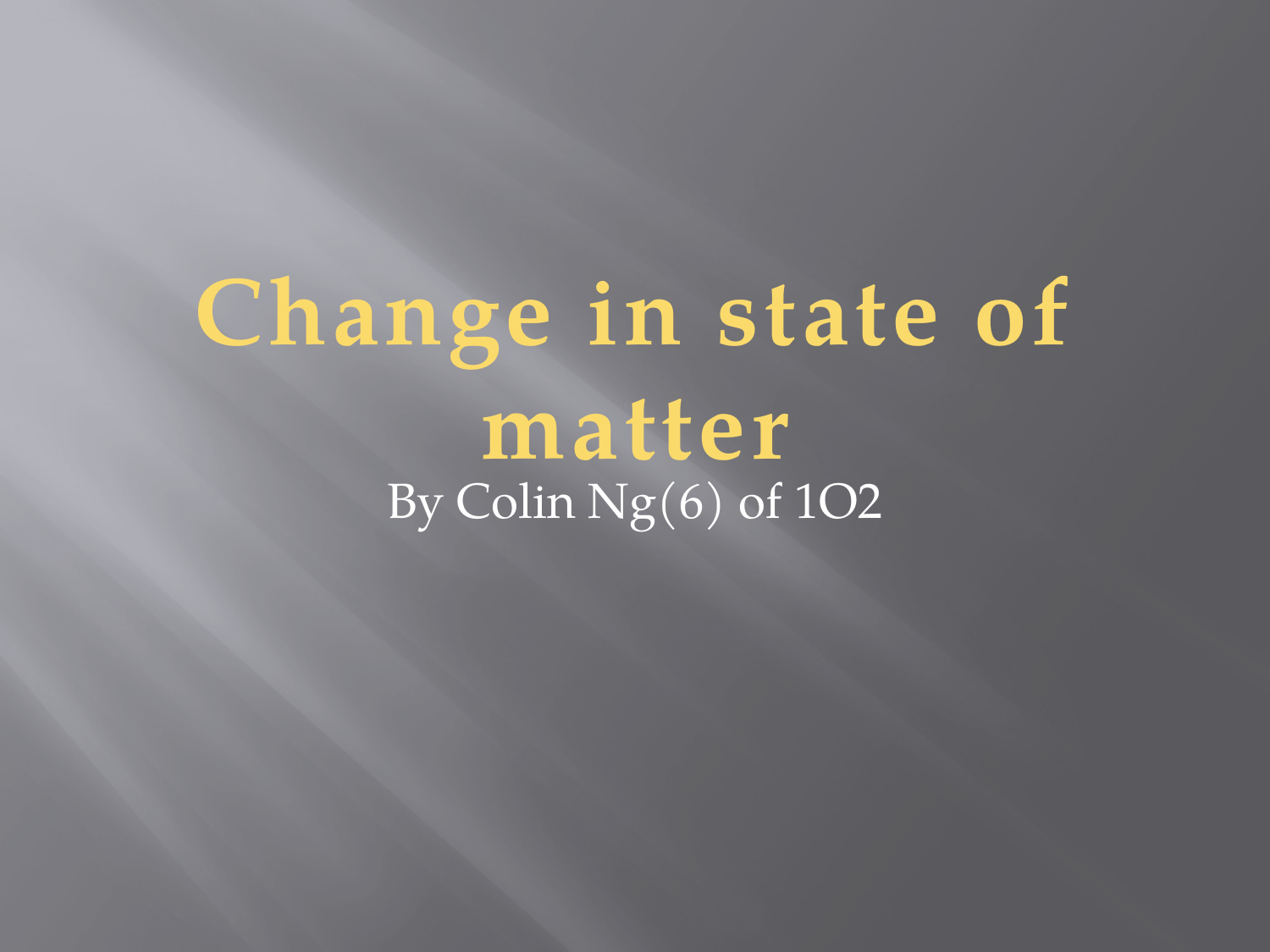

Change in state of matter
By Colin Ng(6) of 1O2